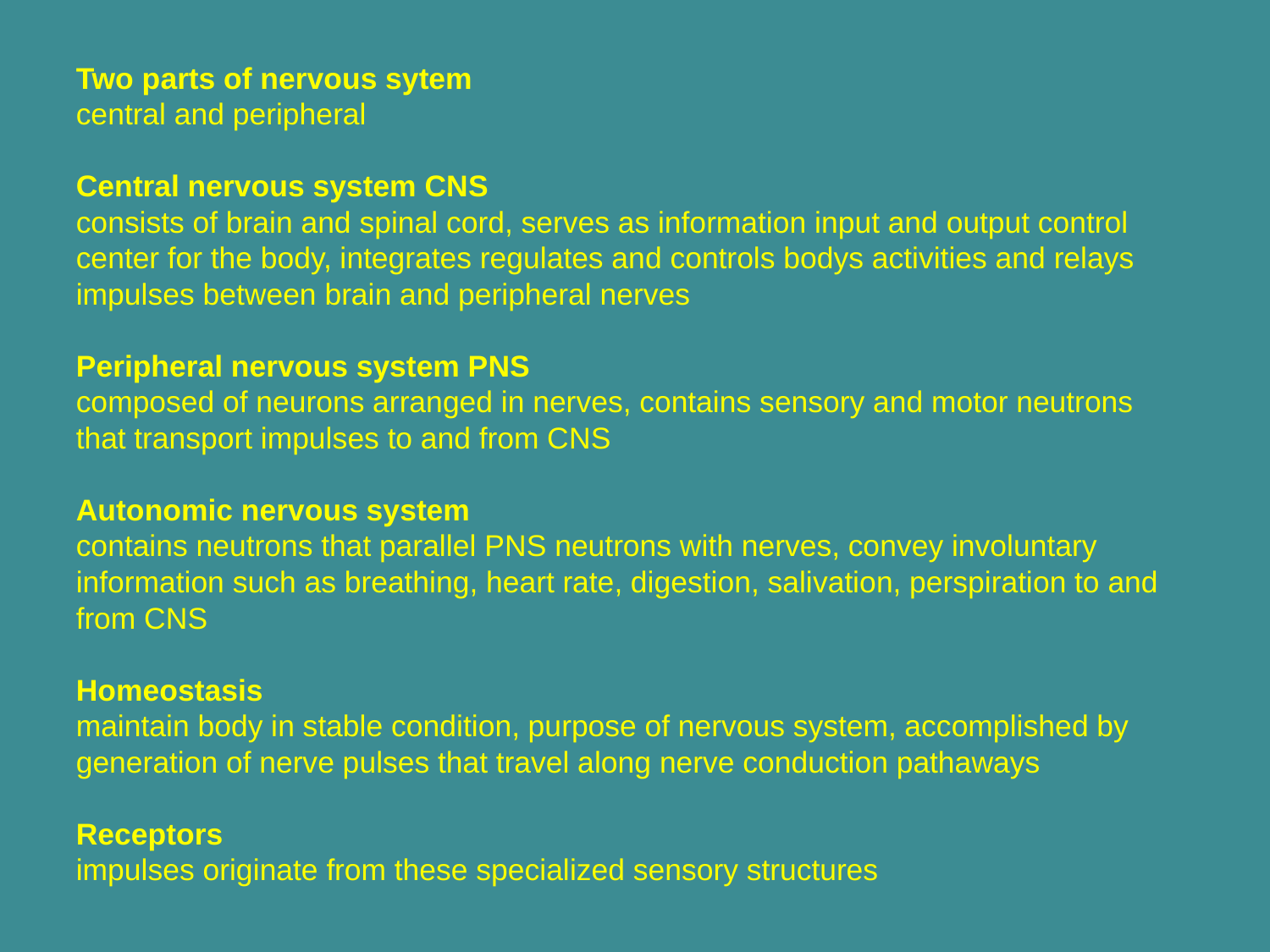

Two parts of nervous sytem
central and peripheral

Central nervous system CNS
consists of brain and spinal cord, serves as information input and output control center for the body, integrates regulates and controls bodys activities and relays impulses between brain and peripheral nerves

Peripheral nervous system PNS
composed of neurons arranged in nerves, contains sensory and motor neutrons that transport impulses to and from CNS

Autonomic nervous system
contains neutrons that parallel PNS neutrons with nerves, convey involuntary information such as breathing, heart rate, digestion, salivation, perspiration to and from CNS

Homeostasis
maintain body in stable condition, purpose of nervous system, accomplished by generation of nerve pulses that travel along nerve conduction pathaways

Receptors
impulses originate from these specialized sensory structures